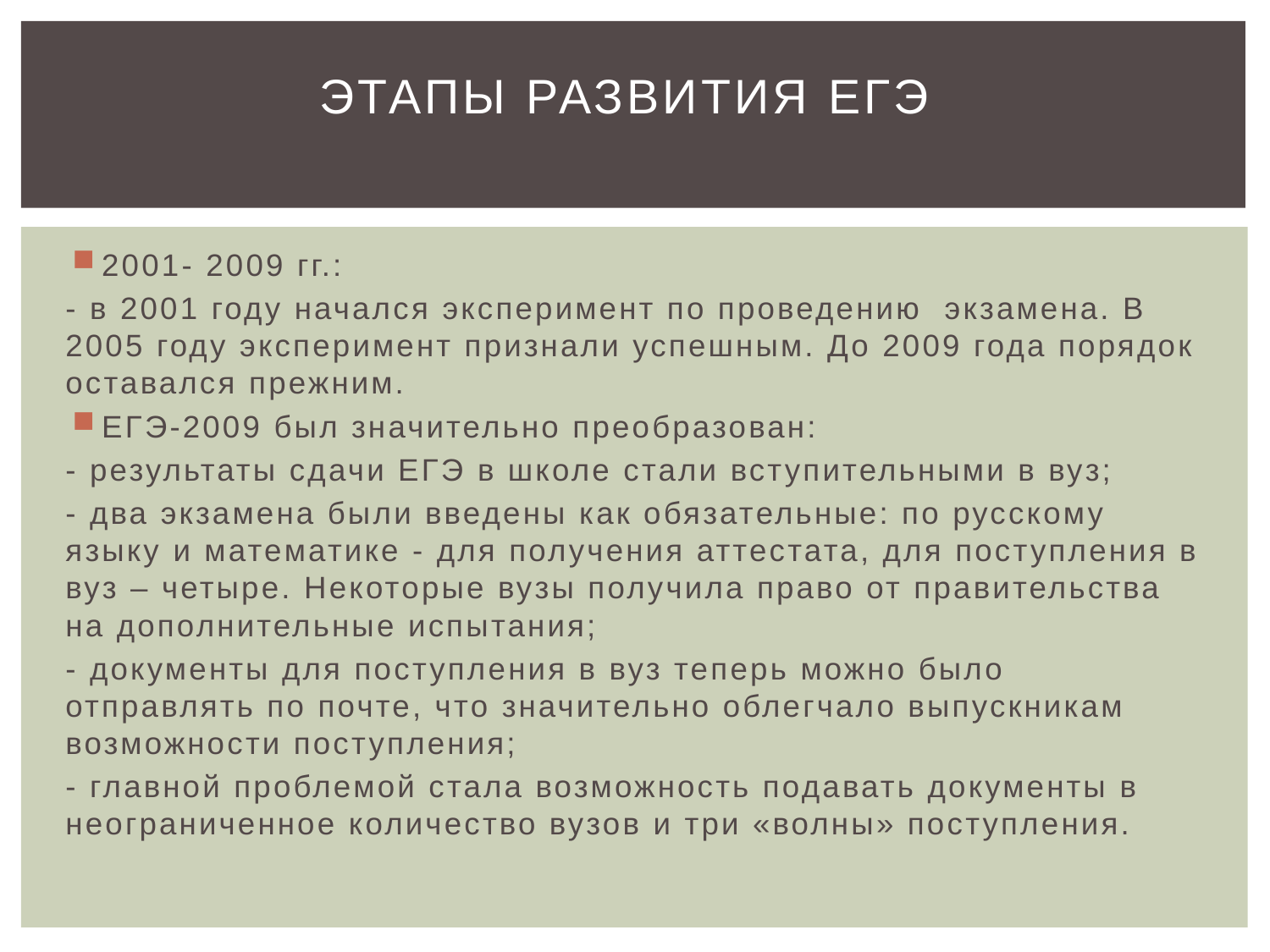

# Этапы развития ЕГЭ
2001- 2009 гг.:
- в 2001 году начался эксперимент по проведению  экзамена. В 2005 году эксперимент признали успешным. До 2009 года порядок оставался прежним.
ЕГЭ-2009 был значительно преобразован:
- результаты сдачи ЕГЭ в школе стали вступительными в вуз;
- два экзамена были введены как обязательные: по русскому языку и математике - для получения аттестата, для поступления в вуз – четыре. Некоторые вузы получила право от правительства на дополнительные испытания;
- документы для поступления в вуз теперь можно было отправлять по почте, что значительно облегчало выпускникам возможности поступления;
- главной проблемой стала возможность подавать документы в неограниченное количество вузов и три «волны» поступления.